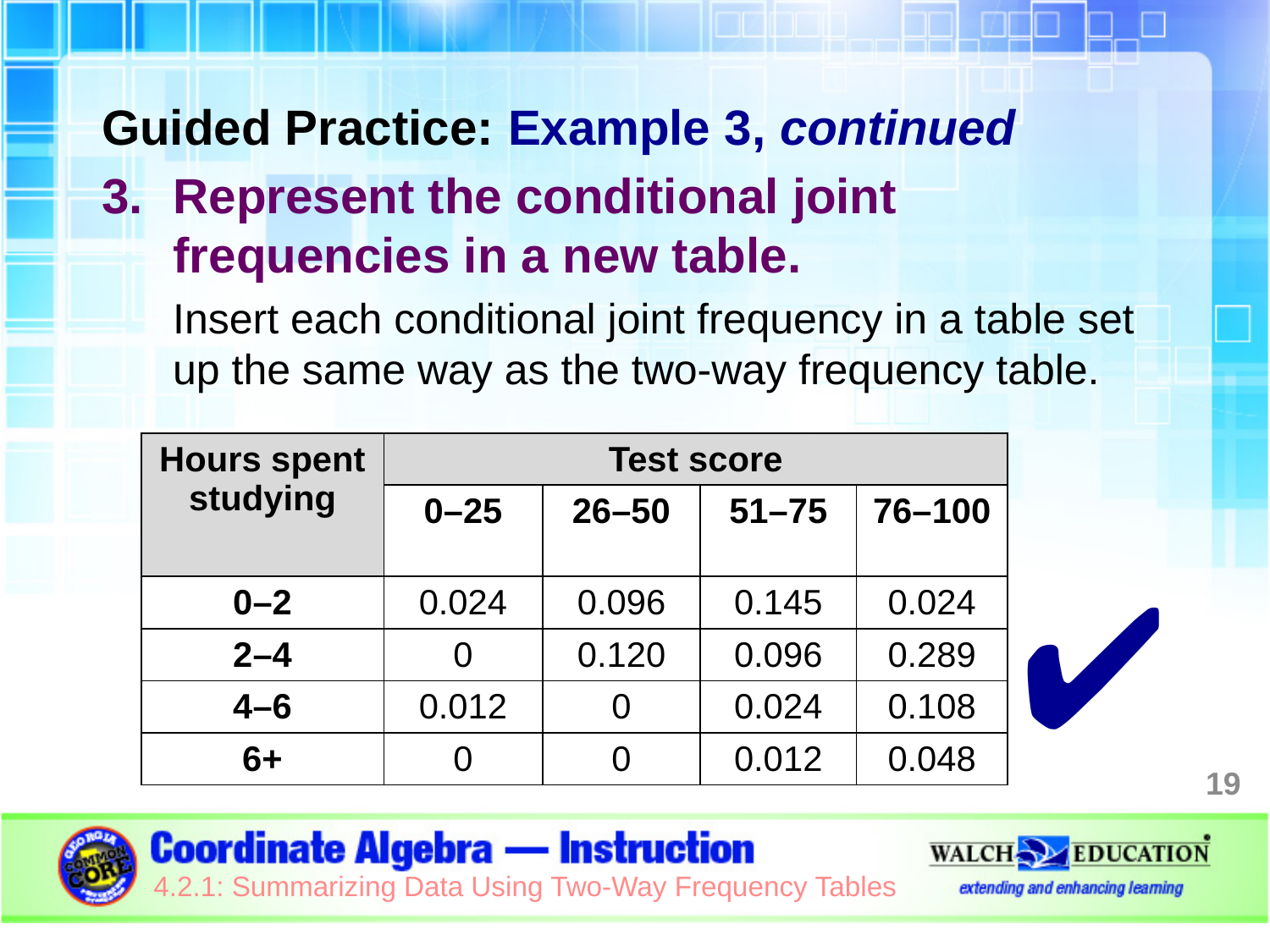

Guided Practice: Example 3, continued
Represent the conditional joint frequencies in a new table.
Insert each conditional joint frequency in a table set up the same way as the two-way frequency table.

| Hours spent studying | Test score |  |  |  |
| --- | --- | --- | --- | --- |
|  | 0–25 | 26–50 | 51–75 | 76–100 |
| 0–2 | 0.024 | 0.096 | 0.145 | 0.024 |
| 2–4 | 0 | 0.120 | 0.096 | 0.289 |
| 4–6 | 0.012 | 0 | 0.024 | 0.108 |
| 6+ | 0 | 0 | 0.012 | 0.048 |
✔
19
4.2.1: Summarizing Data Using Two-Way Frequency Tables